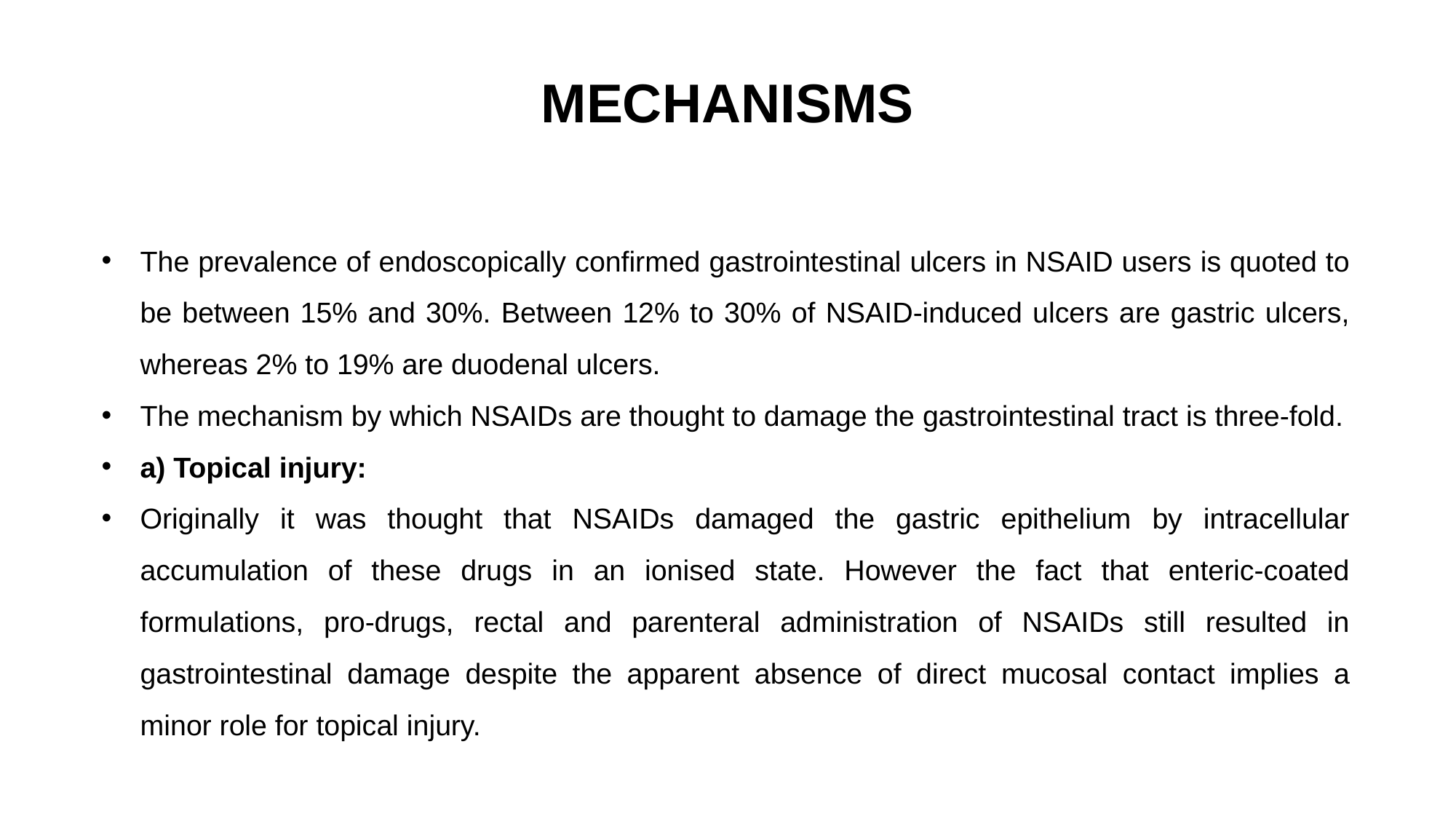

# MECHANISMS
The prevalence of endoscopically confirmed gastrointestinal ulcers in NSAID users is quoted to be between 15% and 30%. Between 12% to 30% of NSAID-induced ulcers are gastric ulcers, whereas 2% to 19% are duodenal ulcers.
The mechanism by which NSAIDs are thought to damage the gastrointestinal tract is three-fold.
a) Topical injury:
Originally it was thought that NSAIDs damaged the gastric epithelium by intracellular accumulation of these drugs in an ionised state. However the fact that enteric-coated formulations, pro-drugs, rectal and parenteral administration of NSAIDs still resulted in gastrointestinal damage despite the apparent absence of direct mucosal contact implies a minor role for topical injury.